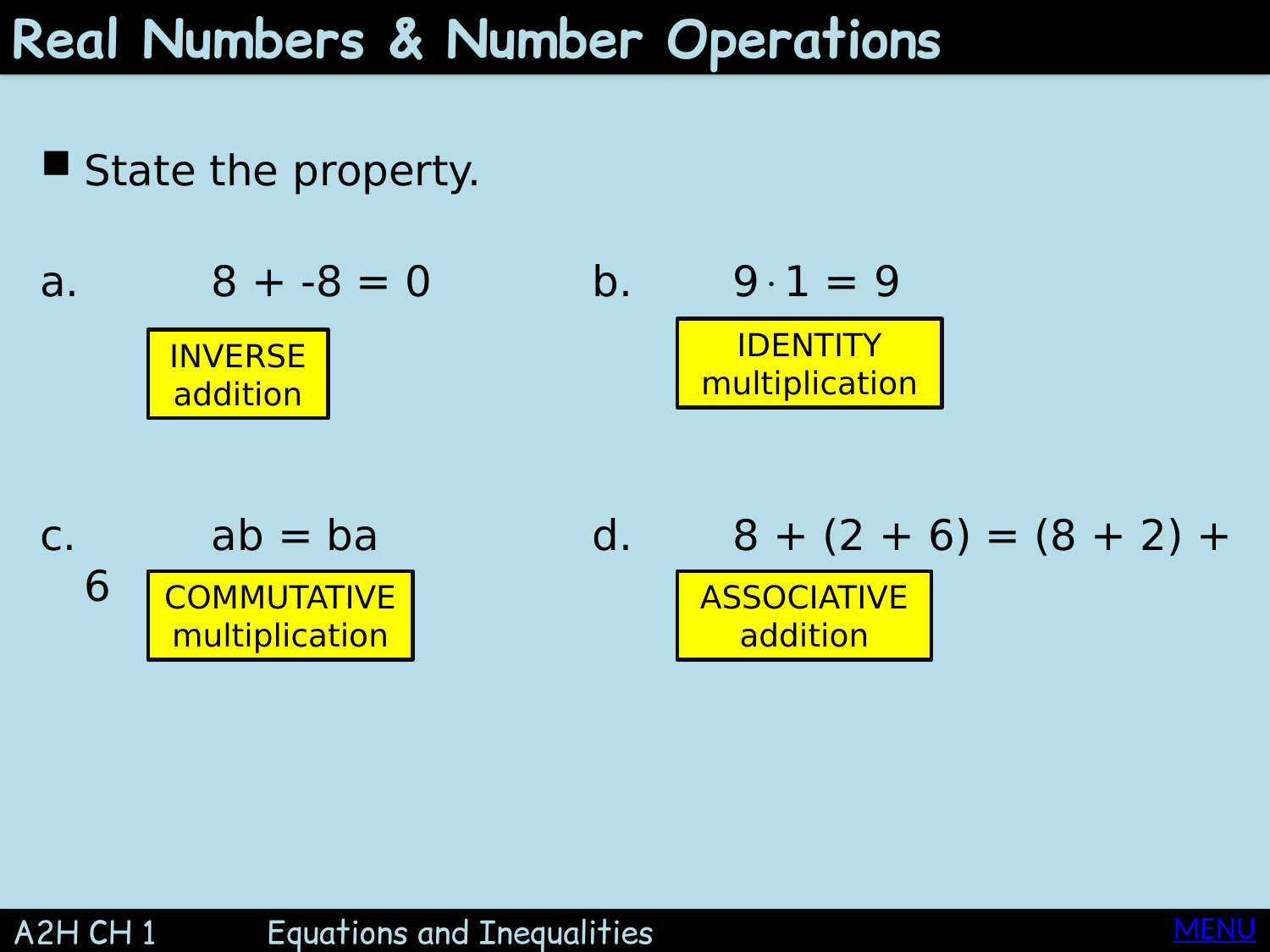

Real Numbers & Number Operations
State the property.

a.	  	8 + -8 = 0		b.	 9⋅1 = 9

c.	 	ab = ba		d.	 8 + (2 + 6) = (8 + 2) + 6

IDENTITY
multiplication
INVERSE
addition
COMMUTATIVE
multiplication
ASSOCIATIVE
addition
MENU
A2H CH 1 	Equations and Inequalities